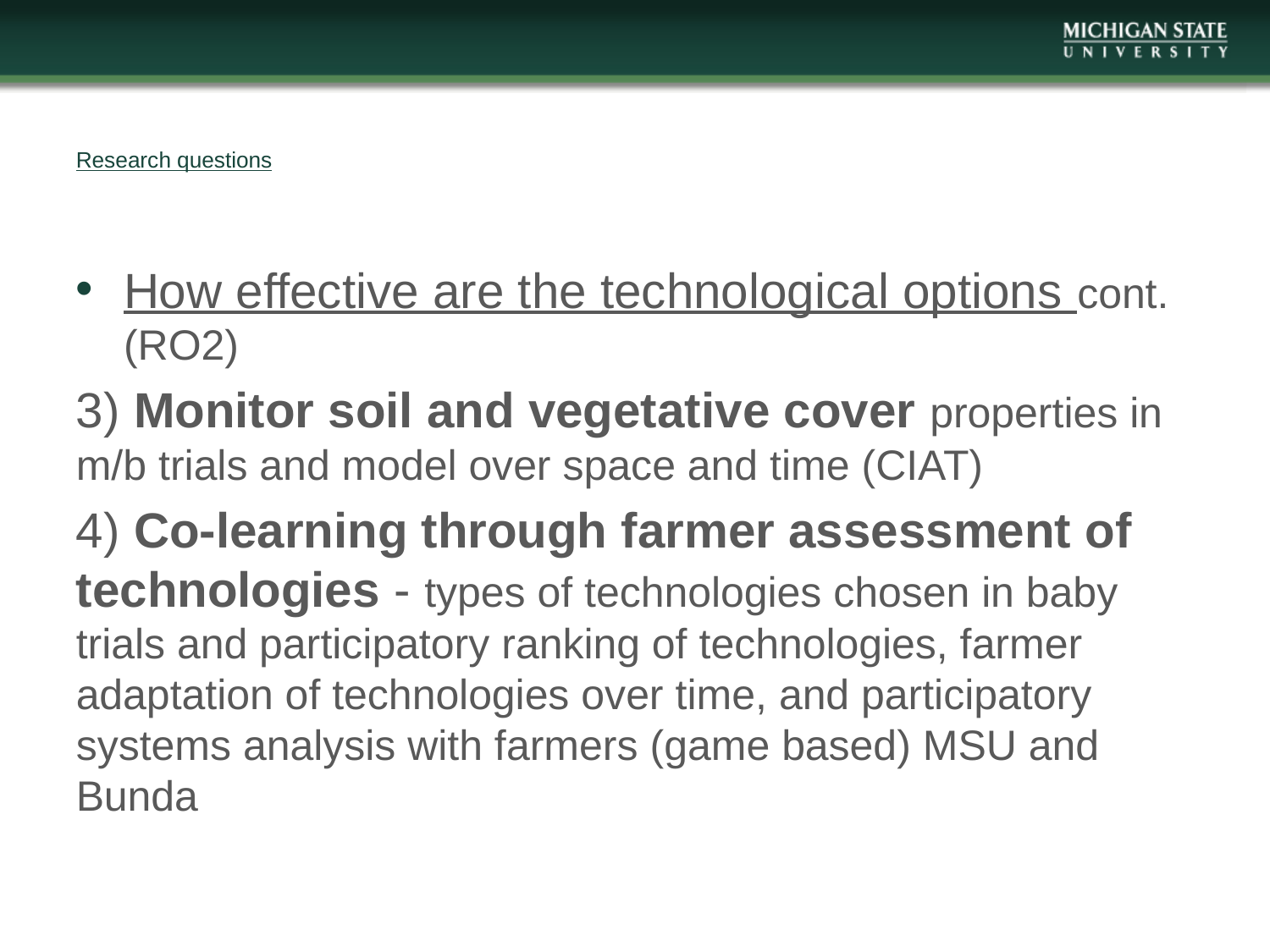

# Research questions
How effective are the technological options cont. (RO2)
3) Monitor soil and vegetative cover properties in m/b trials and model over space and time (CIAT)
4) Co-learning through farmer assessment of technologies - types of technologies chosen in baby trials and participatory ranking of technologies, farmer adaptation of technologies over time, and participatory systems analysis with farmers (game based) MSU and Bunda